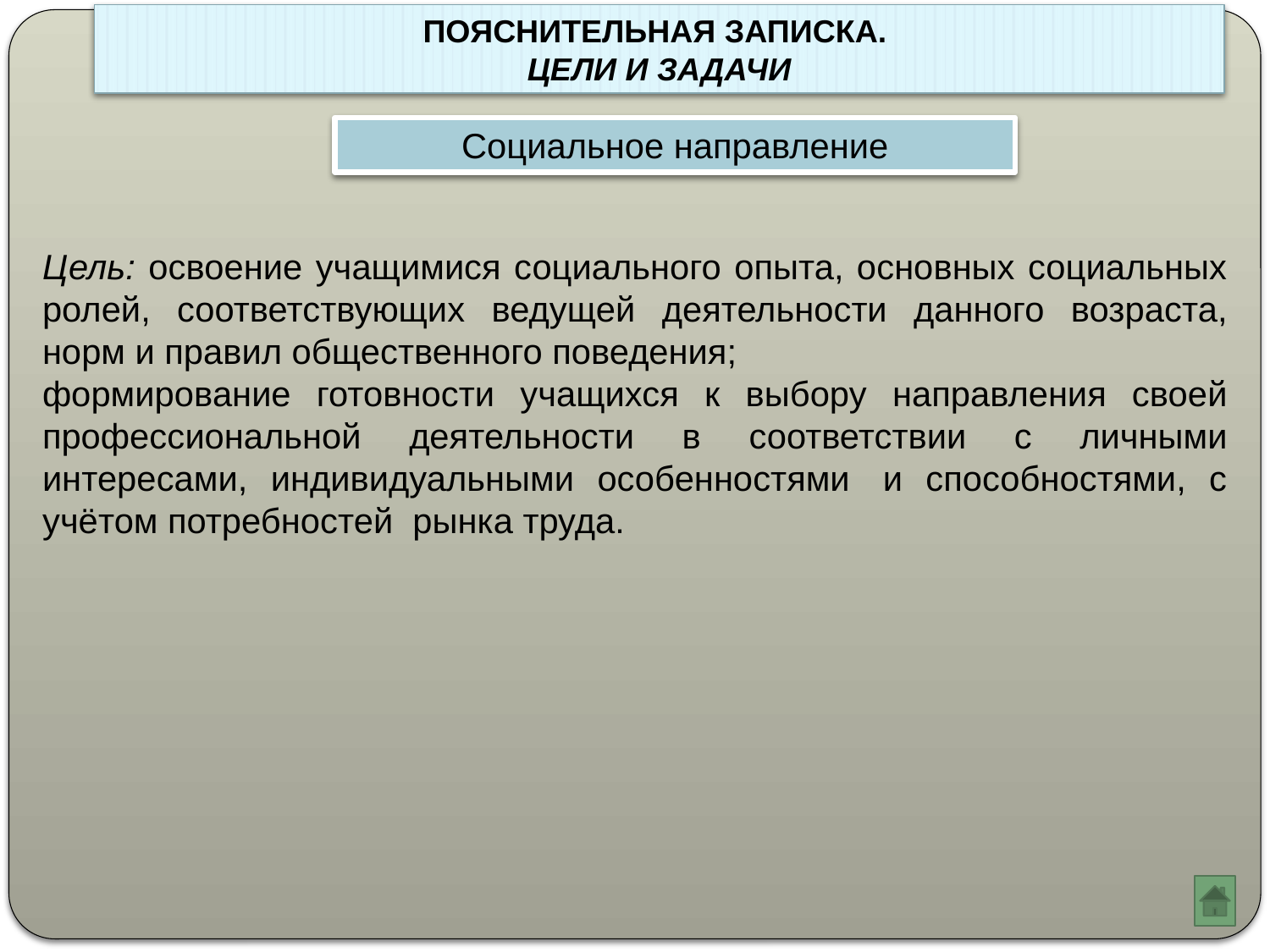

ПОЯСНИТЕЛЬНАЯ ЗАПИСКА.
ЦЕЛИ И ЗАДАЧИ
Социальное направление
Цель: освоение учащимися социального опыта, основных социальных ролей, соответствующих ведущей деятельности данного возраста, норм и правил общественного поведения;
формирование готовности учащихся к выбору направления своей профессиональной деятельности в соответствии с личными интересами, индивидуальными особенностями  и способностями, с учётом потребностей  рынка труда.